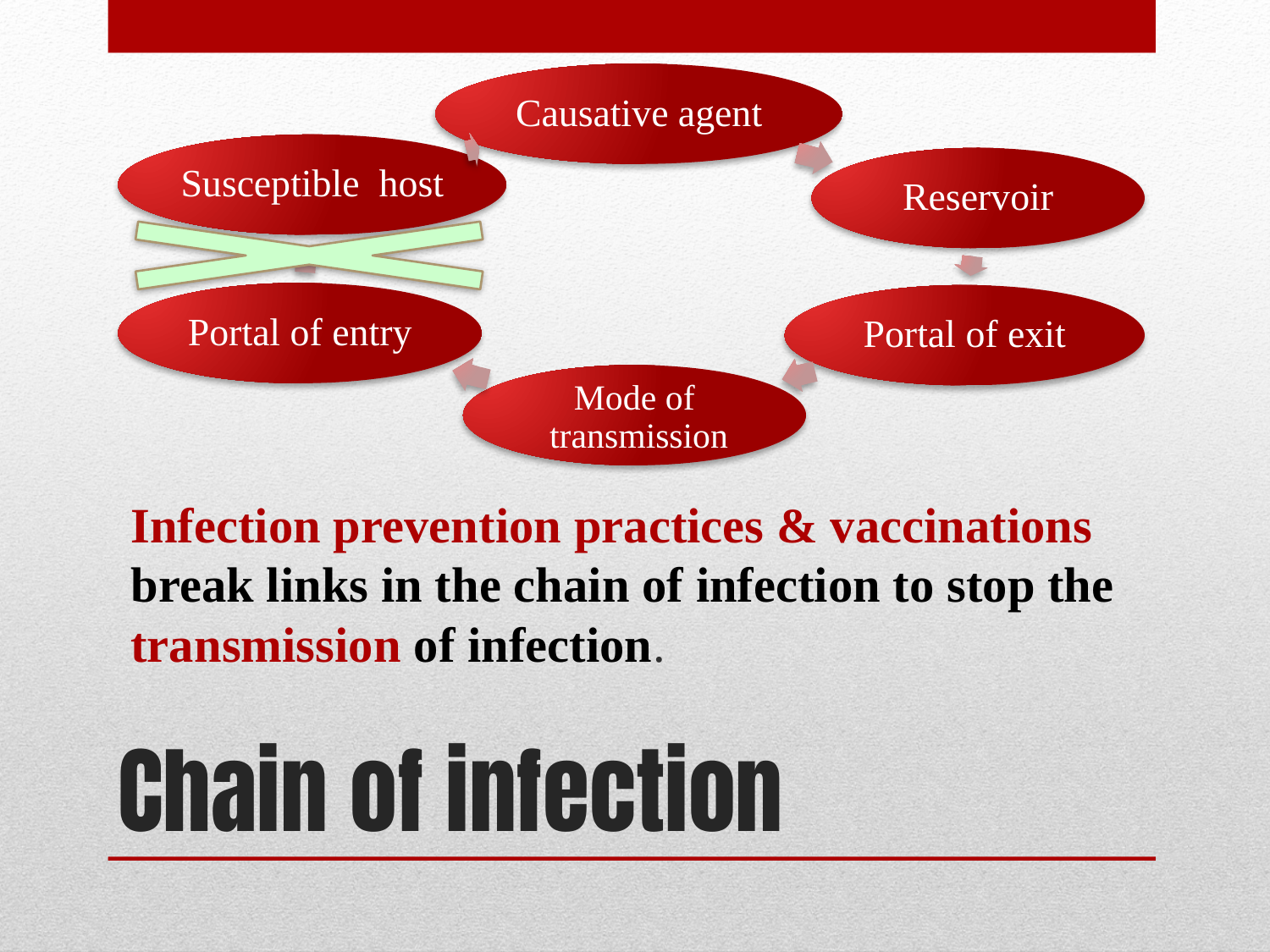

Causative agent

Reservoir

Portal of exit

Mode of
 transmission

Portal of entry

Susceptible  host

Infection prevention practices & vaccinations break links in the chain of infection to stop the transmission of infection.
# Chain of infection